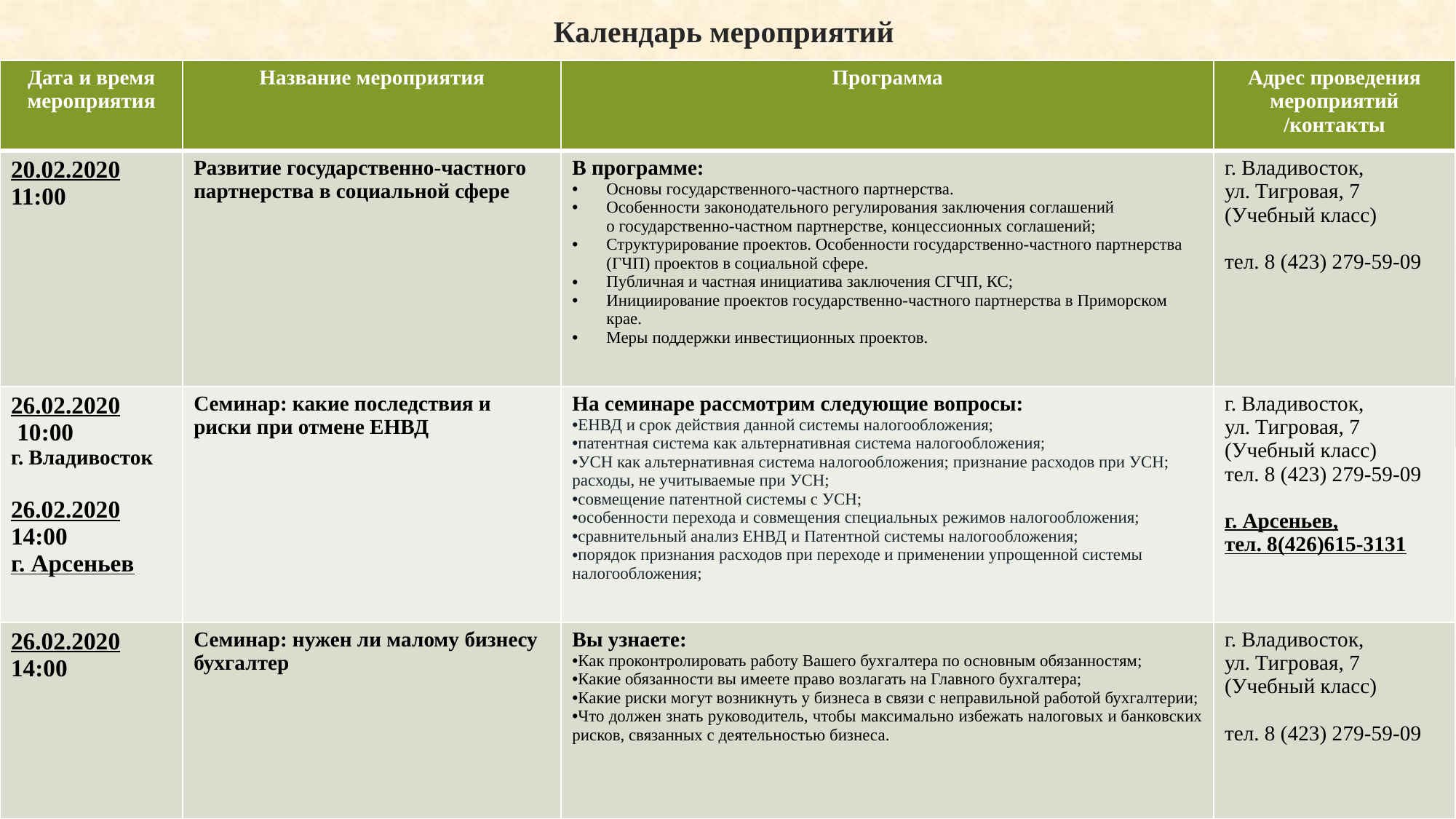

# Календарь мероприятий
| Дата и время мероприятия | Название мероприятия | Программа | Адрес проведения мероприятий /контакты |
| --- | --- | --- | --- |
| 20.02.2020 11:00 | Развитие государственно-частного партнерства в социальной сфере | В программе: Основы государственного-частного партнерства. Особенности законодательного регулирования заключения соглашений о государственно-частном партнерстве, концессионных соглашений; Структурирование проектов. Особенности государственно-частного партнерства (ГЧП) проектов в социальной сфере. Публичная и частная инициатива заключения СГЧП, КС; Инициирование проектов государственно-частного партнерства в Приморском крае. Меры поддержки инвестиционных проектов. | г. Владивосток, ул. Тигровая, 7 (Учебный класс) тел. 8 (423) 279-59-09 |
| 26.02.2020 10:00 г. Владивосток 26.02.2020 14:00 г. Арсеньев | Семинар: какие последствия и риски при отмене ЕНВД | На семинаре рассмотрим следующие вопросы: ЕНВД и срок действия данной системы налогообложения; патентная система как альтернативная система налогообложения; УСН как альтернативная система налогообложения; признание расходов при УСН; расходы, не учитываемые при УСН; совмещение патентной системы с УСН; особенности перехода и совмещения специальных режимов налогообложения; сравнительный анализ ЕНВД и Патентной системы налогообложения; порядок признания расходов при переходе и применении упрощенной системы налогообложения; | г. Владивосток, ул. Тигровая, 7 (Учебный класс) тел. 8 (423) 279-59-09 г. Арсеньев, тел. 8(426)615-3131 |
| 26.02.2020 14:00 | Семинар: нужен ли малому бизнесу бухгалтер | Вы узнаете: Как проконтролировать работу Вашего бухгалтера по основным обязанностям; Какие обязанности вы имеете право возлагать на Главного бухгалтера; Какие риски могут возникнуть у бизнеса в связи с неправильной работой бухгалтерии; Что должен знать руководитель, чтобы максимально избежать налоговых и банковских рисков, связанных с деятельностью бизнеса. | г. Владивосток, ул. Тигровая, 7 (Учебный класс) тел. 8 (423) 279-59-09 |